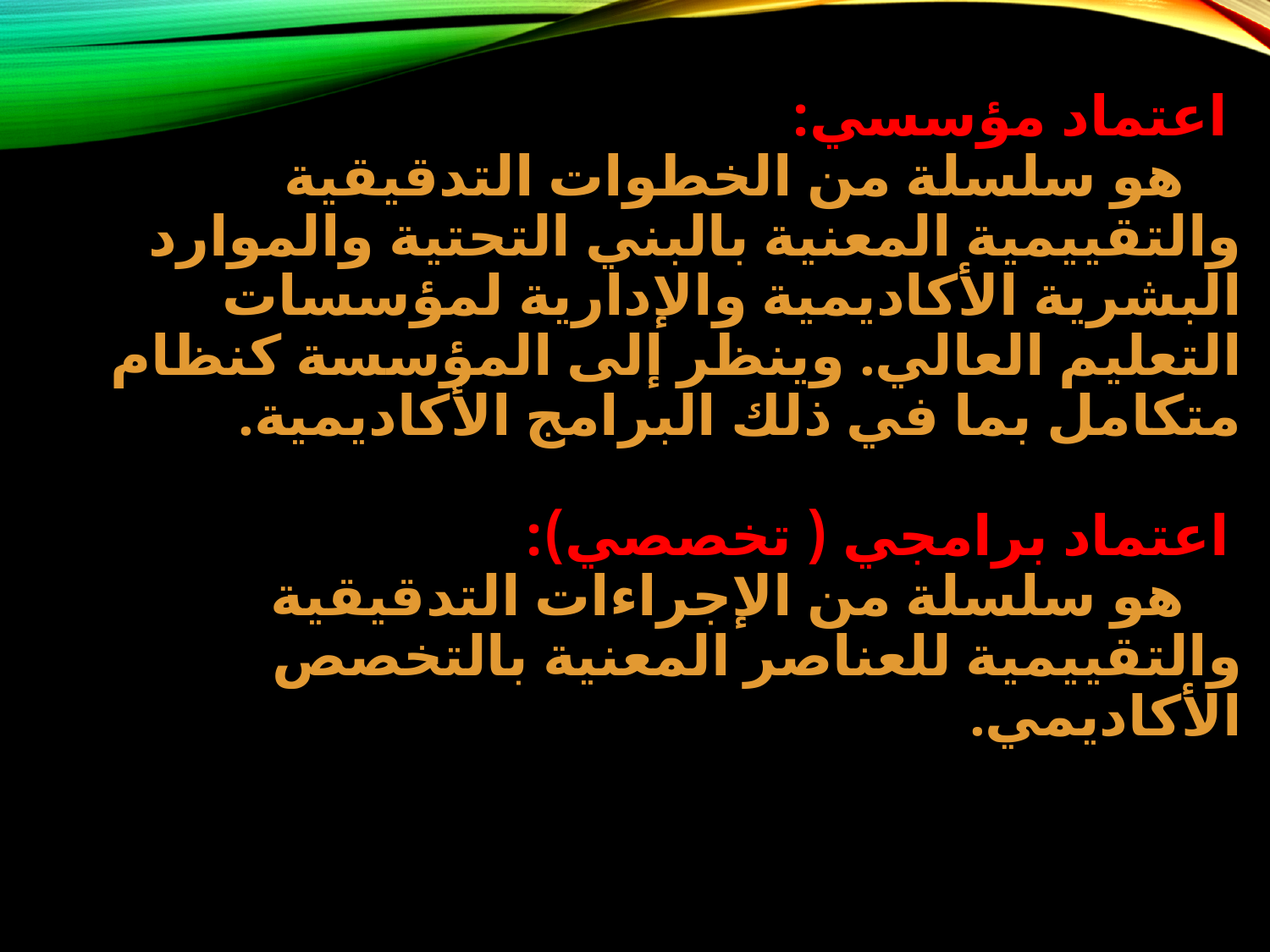

# اعتماد مؤسسي: هو سلسلة من الخطوات التدقيقية والتقييمية المعنية بالبني التحتية والموارد البشرية الأكاديمية والإدارية لمؤسسات التعليم العالي. وينظر إلى المؤسسة كنظام متكامل بما في ذلك البرامج الأكاديمية. اعتماد برامجي ( تخصصي): هو سلسلة من الإجراءات التدقيقية والتقييمية للعناصر المعنية بالتخصص الأكاديمي.